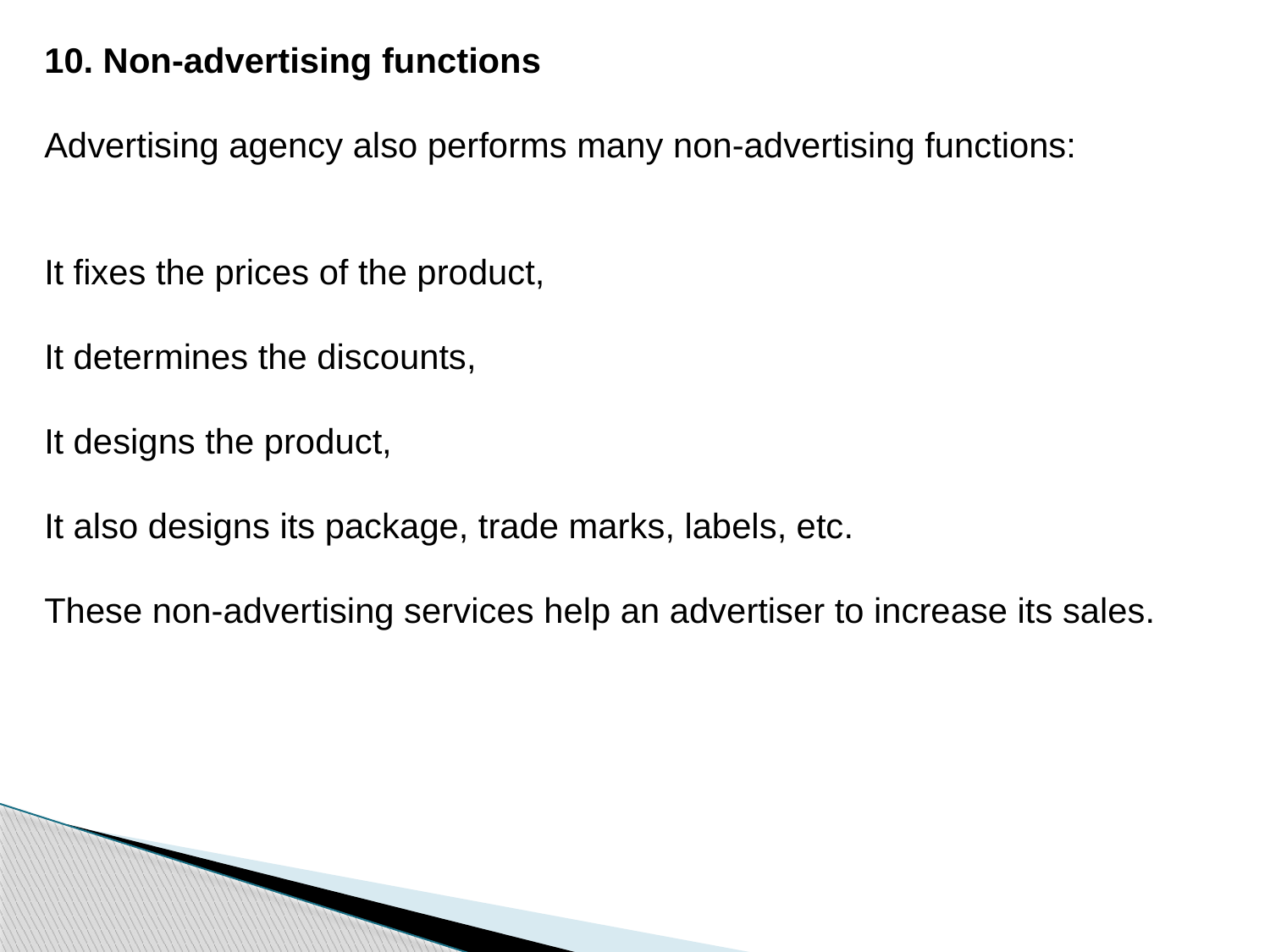

10. Non-advertising functions
Advertising agency also performs many non-advertising functions:

It fixes the prices of the product,

It determines the discounts,

It designs the product,

It also designs its package, trade marks, labels, etc.

These non-advertising services help an advertiser to increase its sales.